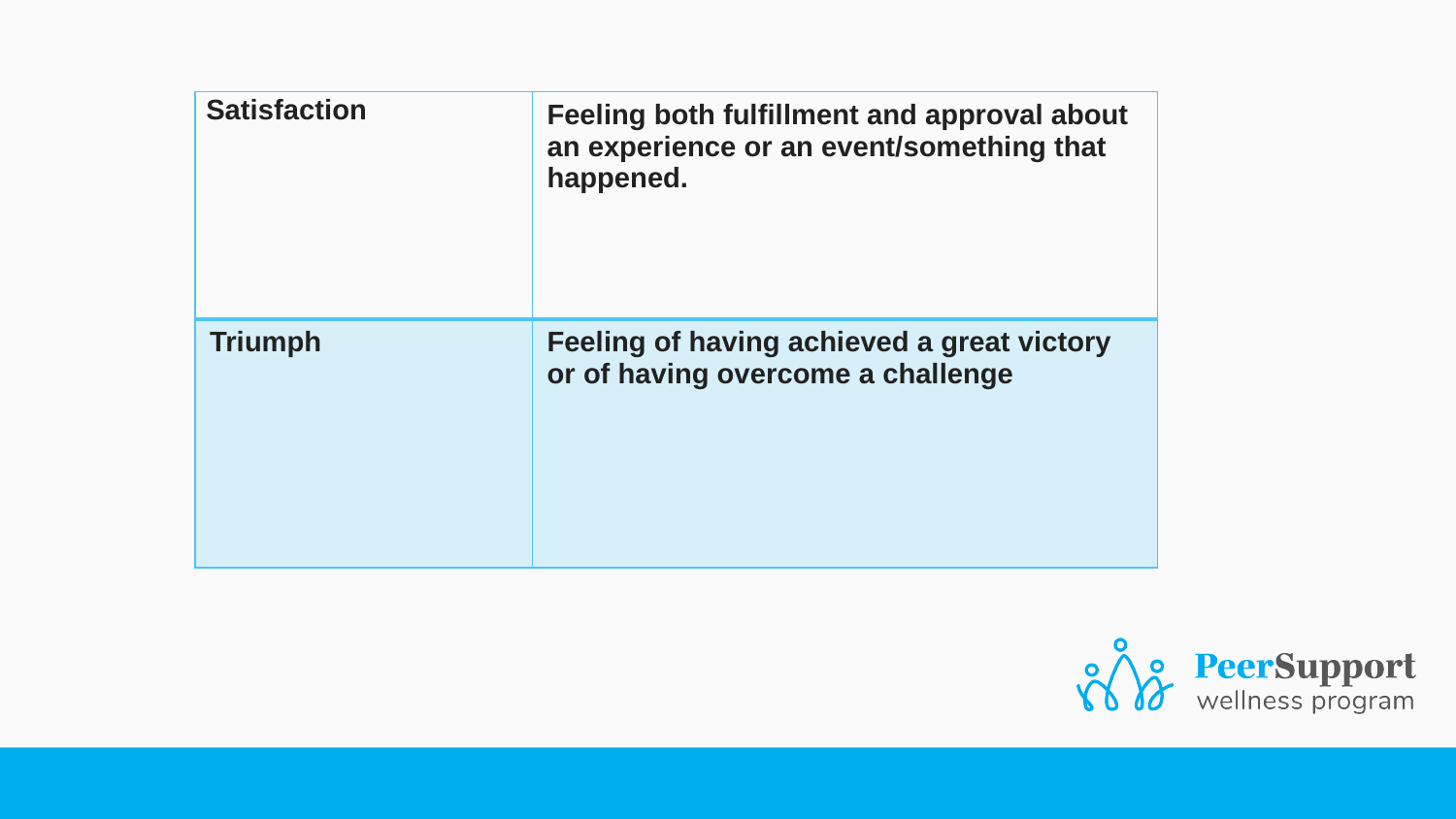

| Satisfaction | Feeling both fulfillment and approval about an experience or an event/something that happened. |
| --- | --- |
| Triumph | Feeling of having achieved a great victory or of having overcome a challenge |